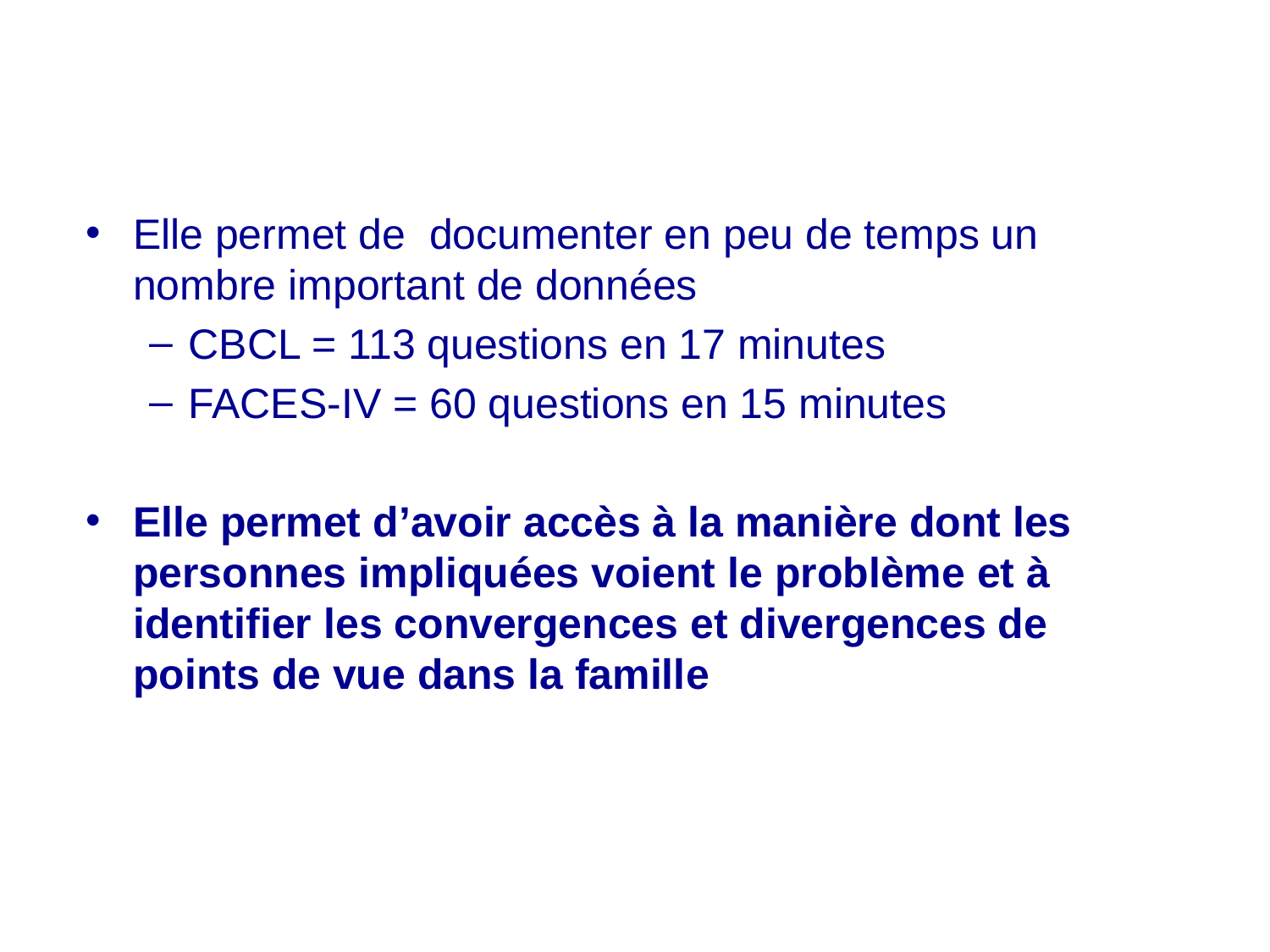

Elle permet de  documenter en peu de temps un nombre important de données
CBCL = 113 questions en 17 minutes
FACES-IV = 60 questions en 15 minutes

Elle permet d’avoir accès à la manière dont les personnes impliquées voient le problème et à identifier les convergences et divergences de points de vue dans la famille